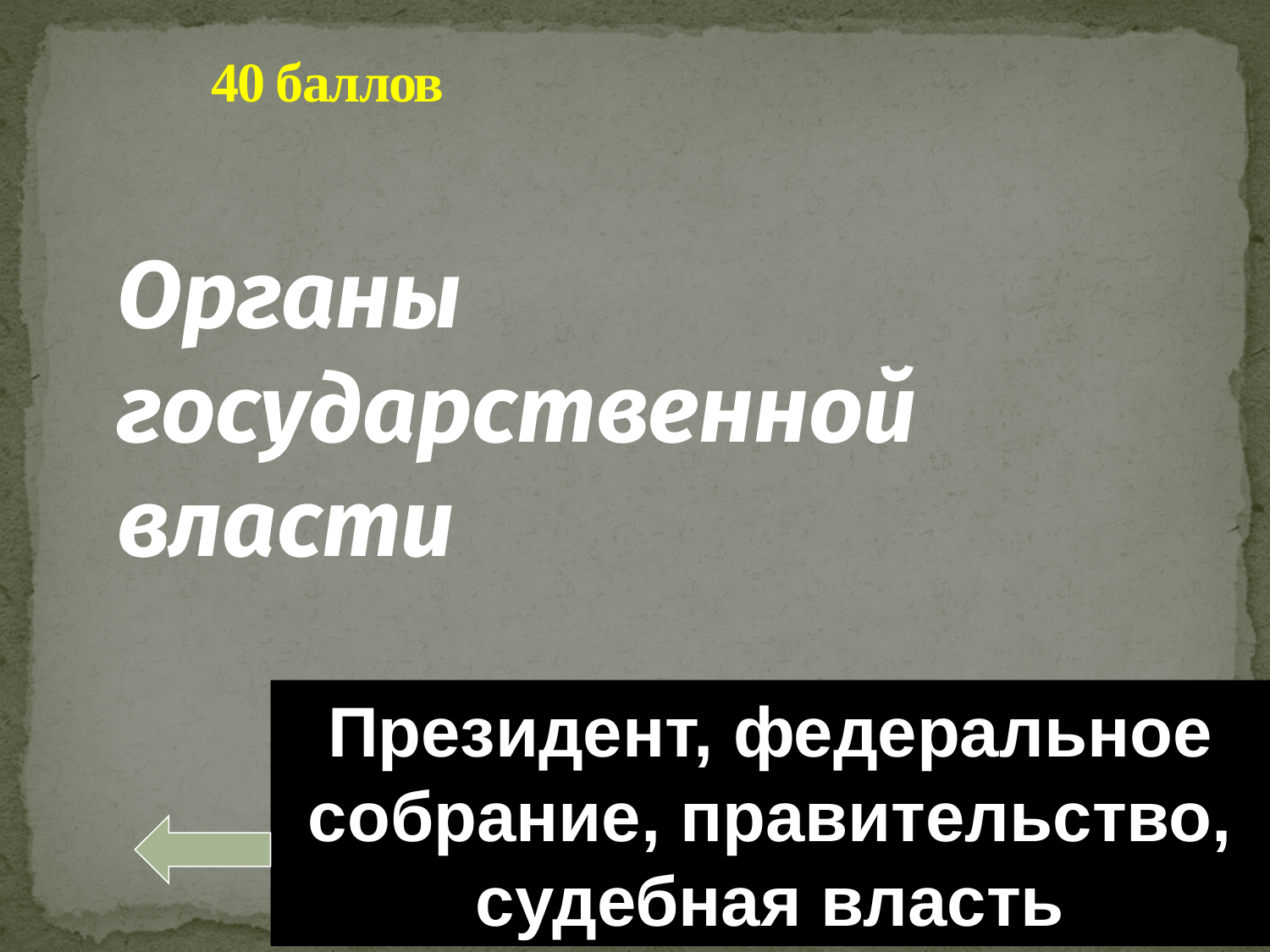

# 40 баллов
Органы государственной власти
Президент, федеральное собрание, правительство, судебная власть